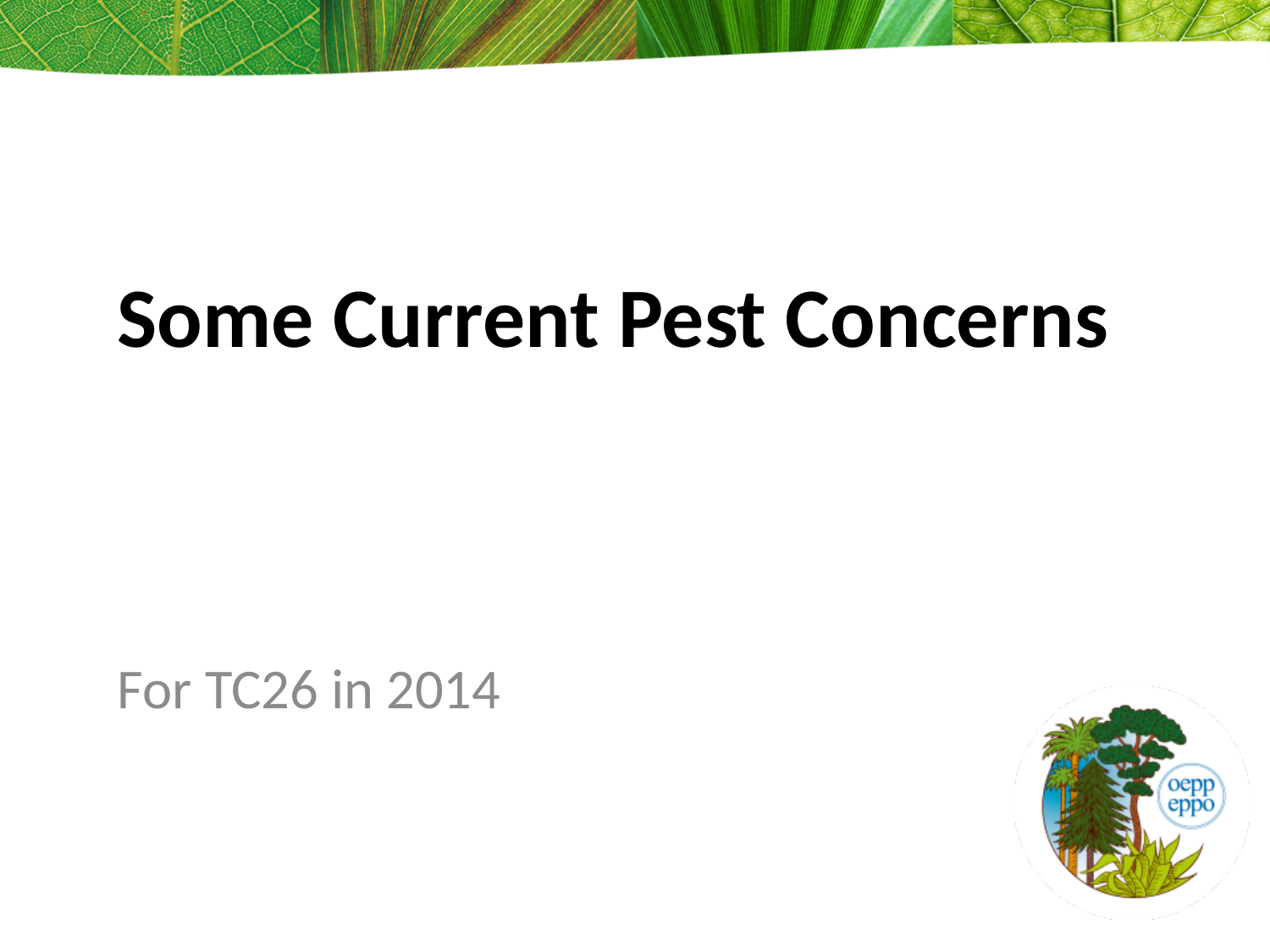

# Some Current Pest Concerns
For TC26 in 2014